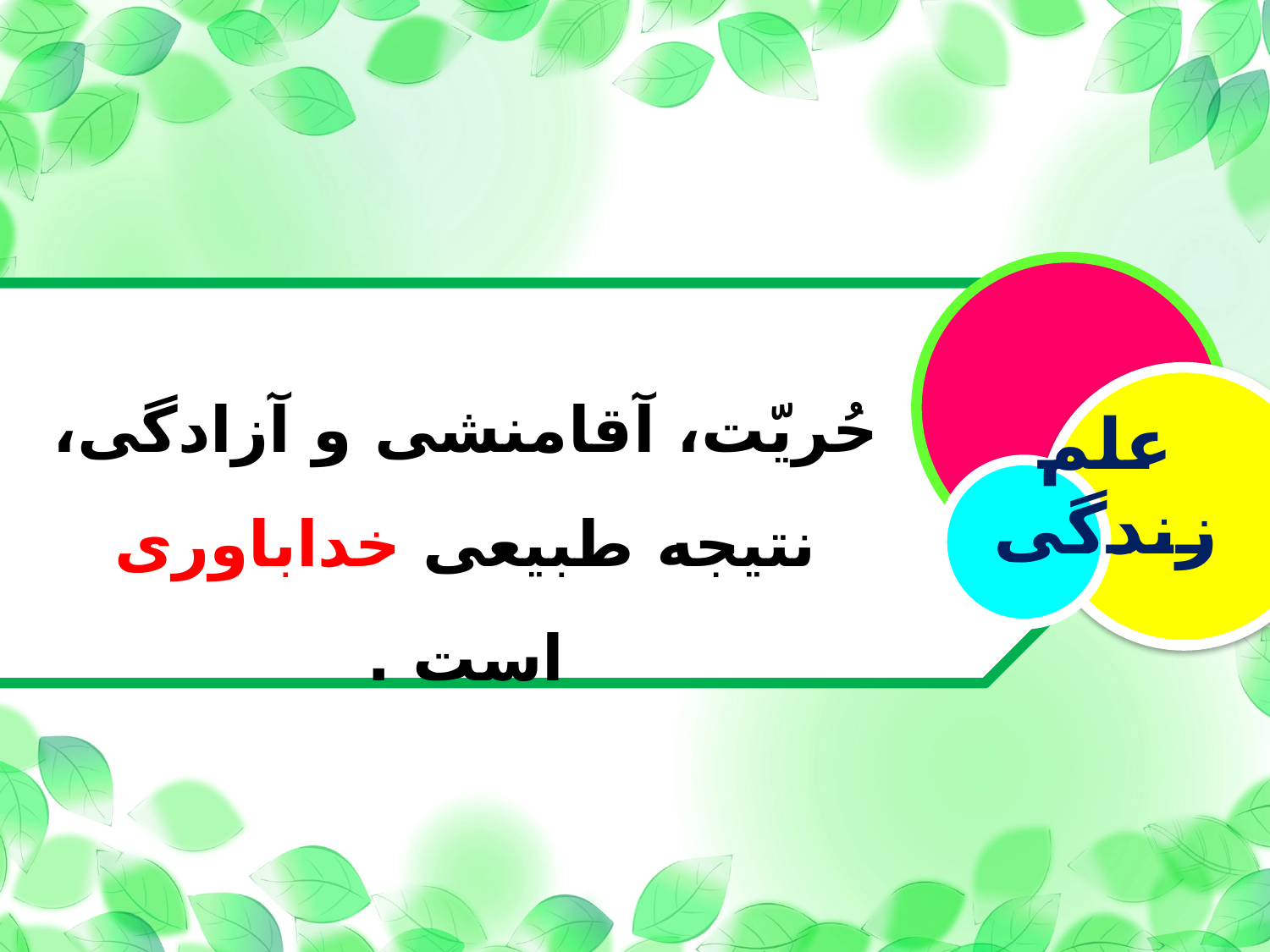

حُریّت، آقامنشی و آزادگی، نتیجه طبیعی خداباوری است .

علم زندگی